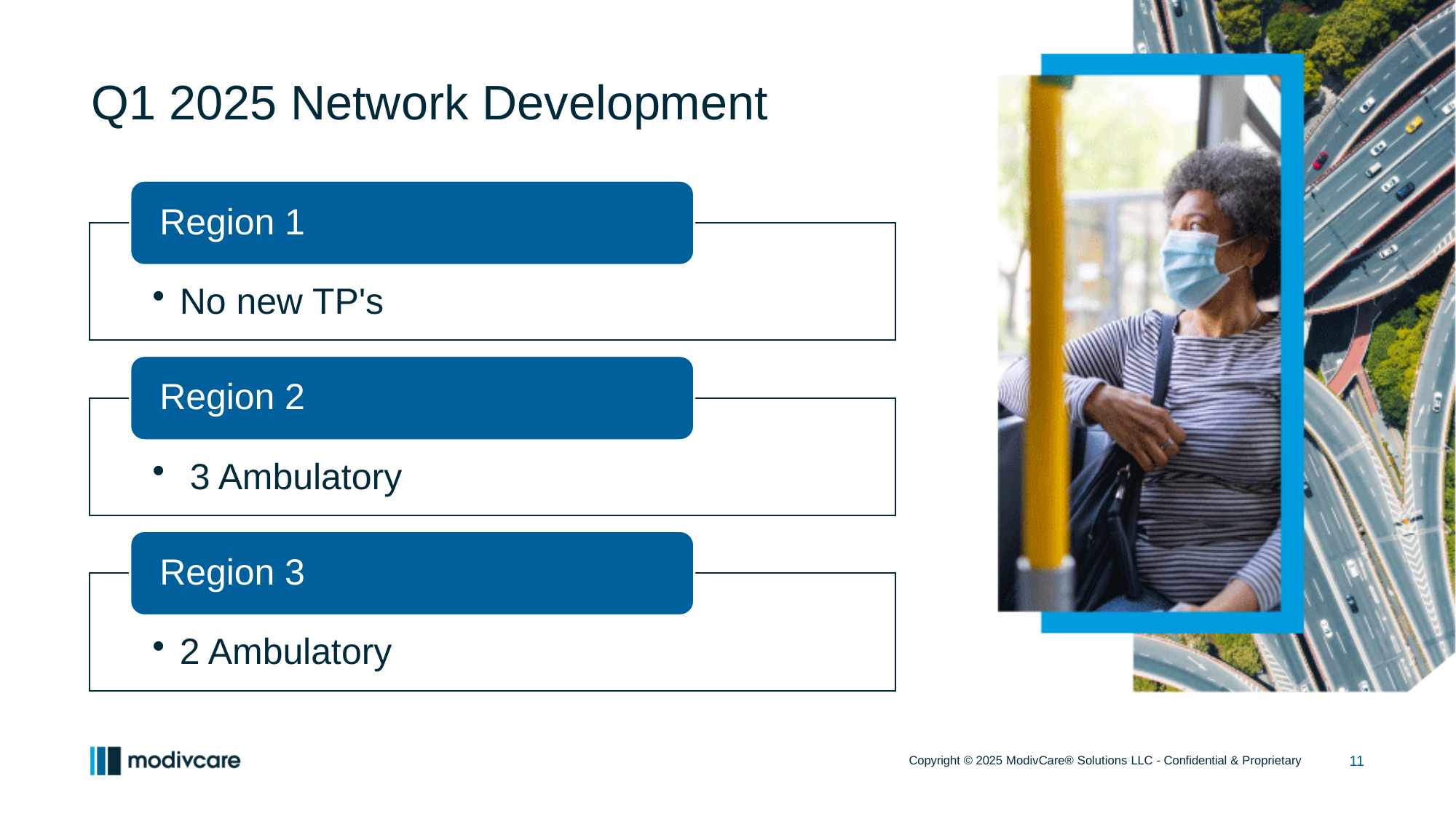

# Q1 2025 Network Development
No new TP's
Region 1 ​
​ 3 Ambulatory
Region 2​
​2 Ambulatory
Region 3​
11